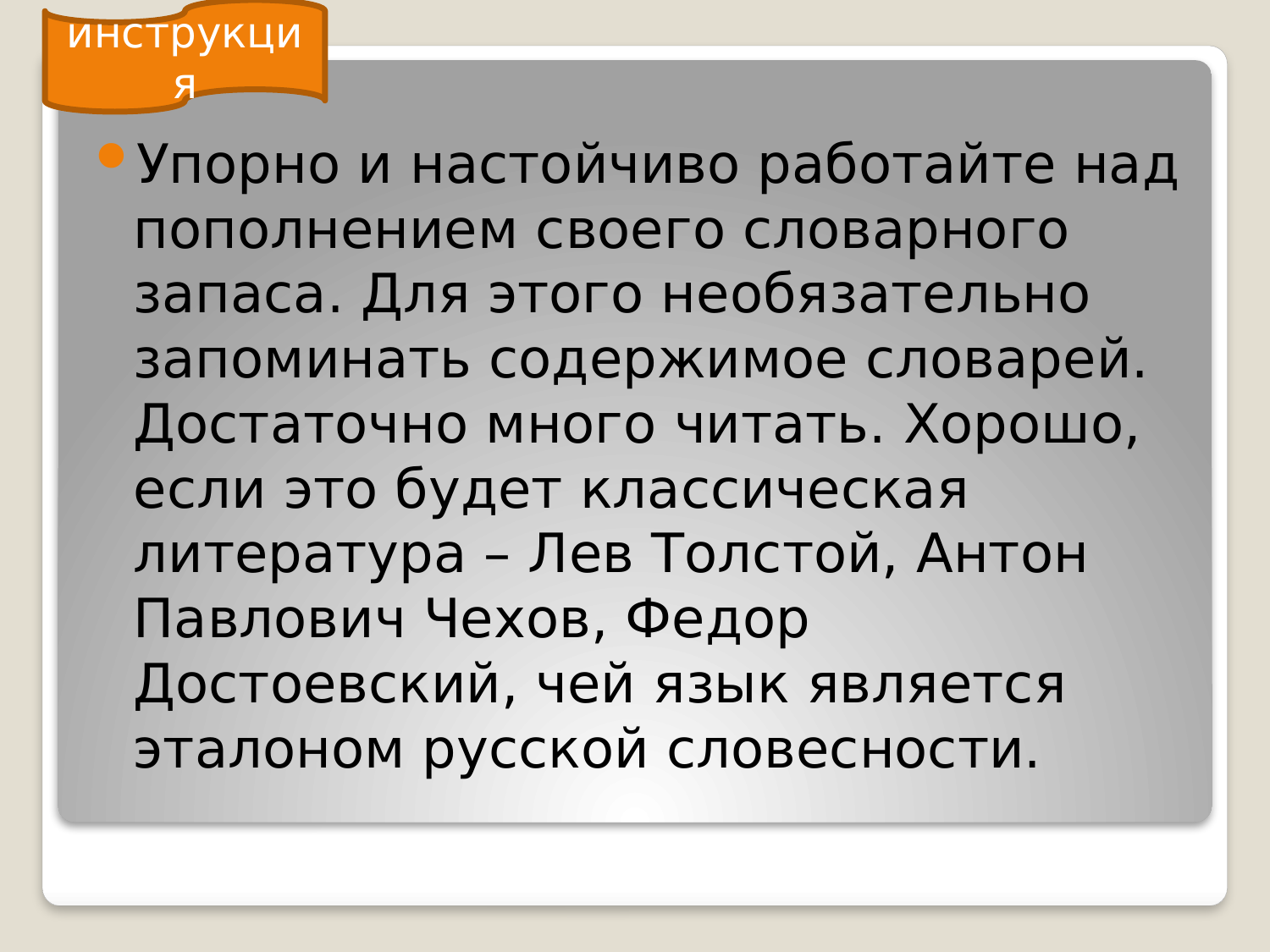

инструкция
Упорно и настойчиво работайте над пополнением своего словарного запаса. Для этого необязательно запоминать содержимое словарей. Достаточно много читать. Хорошо, если это будет классическая литература – Лев Толстой, Антон Павлович Чехов, Федор Достоевский, чей язык является эталоном русской словесности.

#